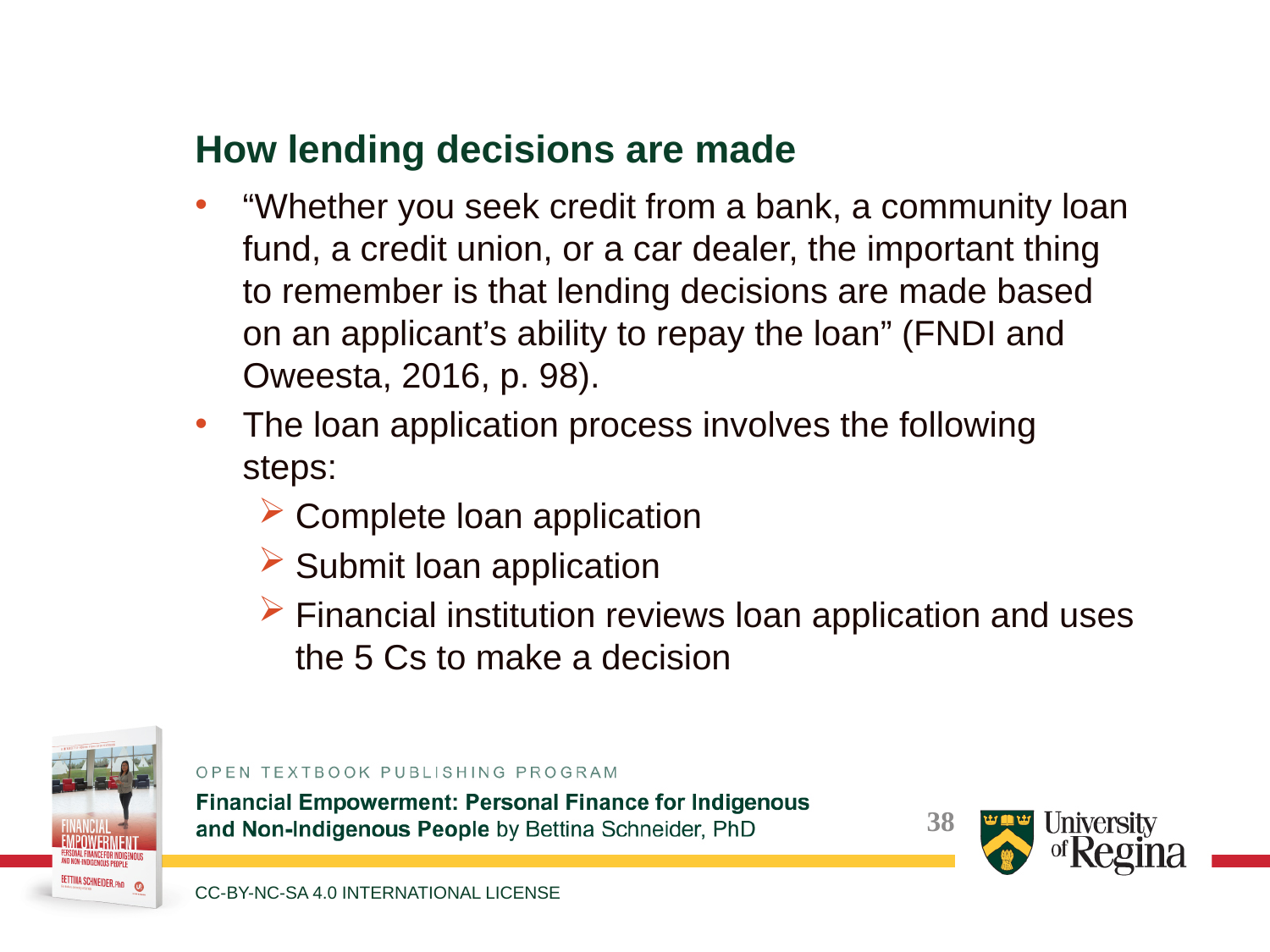

How lending decisions are made
“Whether you seek credit from a bank, a community loan fund, a credit union, or a car dealer, the important thing to remember is that lending decisions are made based on an applicant’s ability to repay the loan” (FNDI and Oweesta, 2016, p. 98).
The loan application process involves the following steps:
Complete loan application
Submit loan application
Financial institution reviews loan application and uses the 5 Cs to make a decision
CC-BY-NC-SA 4.0 INTERNATIONAL LICENSE